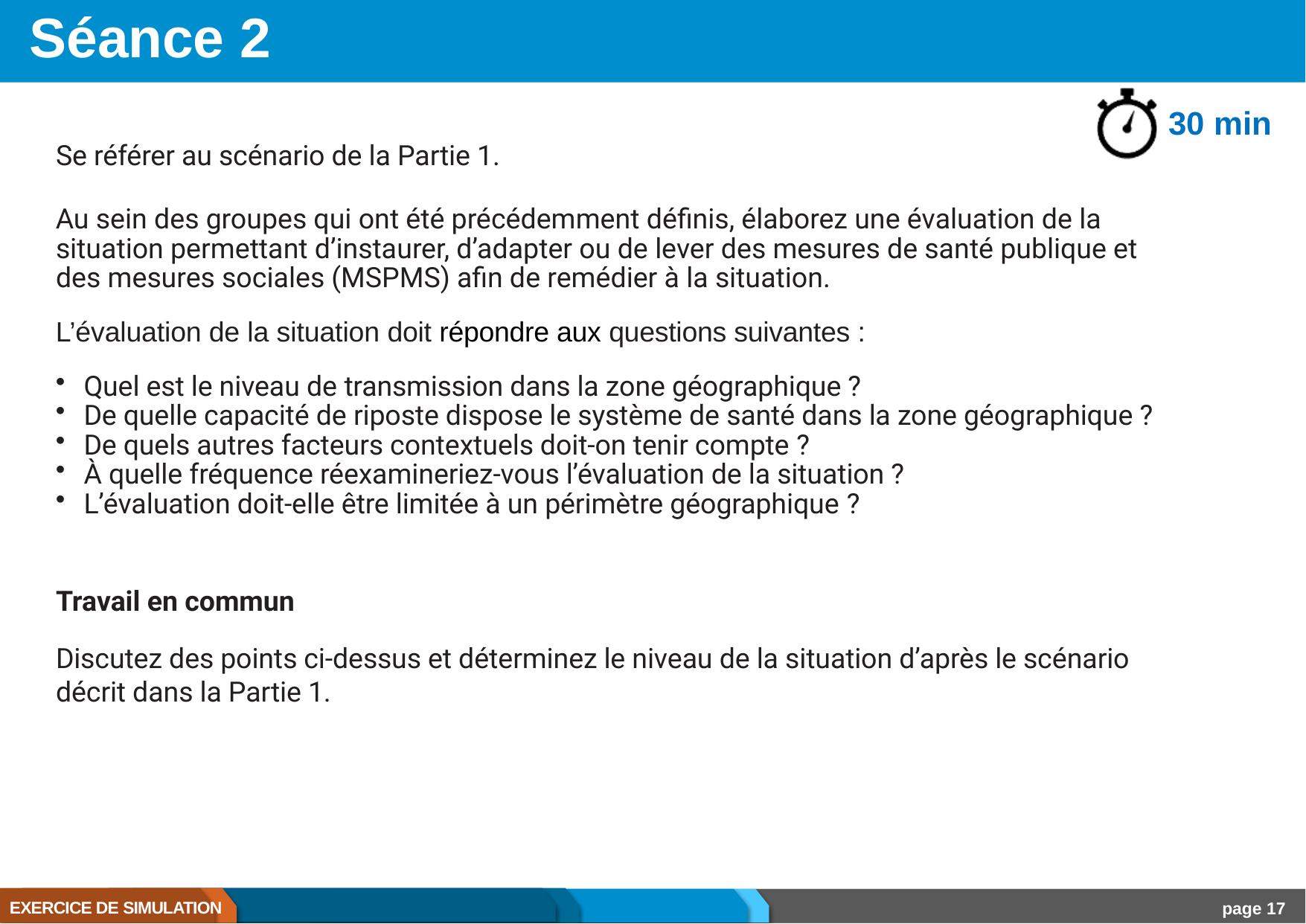

# Séance 2

30 min
Se référer au scénario de la Partie 1.

Au sein des groupes qui ont été précédemment définis, élaborez une évaluation de la situation permettant d’instaurer, d’adapter ou de lever des mesures de santé publique et des mesures sociales (MSPMS) afin de remédier à la situation.
L’évaluation de la situation doit répondre aux questions suivantes :
Quel est le niveau de transmission dans la zone géographique ?
De quelle capacité de riposte dispose le système de santé dans la zone géographique ?
De quels autres facteurs contextuels doit-on tenir compte ?
À quelle fréquence réexamineriez-vous l’évaluation de la situation ?
L’évaluation doit-elle être limitée à un périmètre géographique ?
Travail en commun
Discutez des points ci-dessus et déterminez le niveau de la situation d’après le scénario décrit dans la Partie 1.
EXERCICE DE SIMULATION
page 17